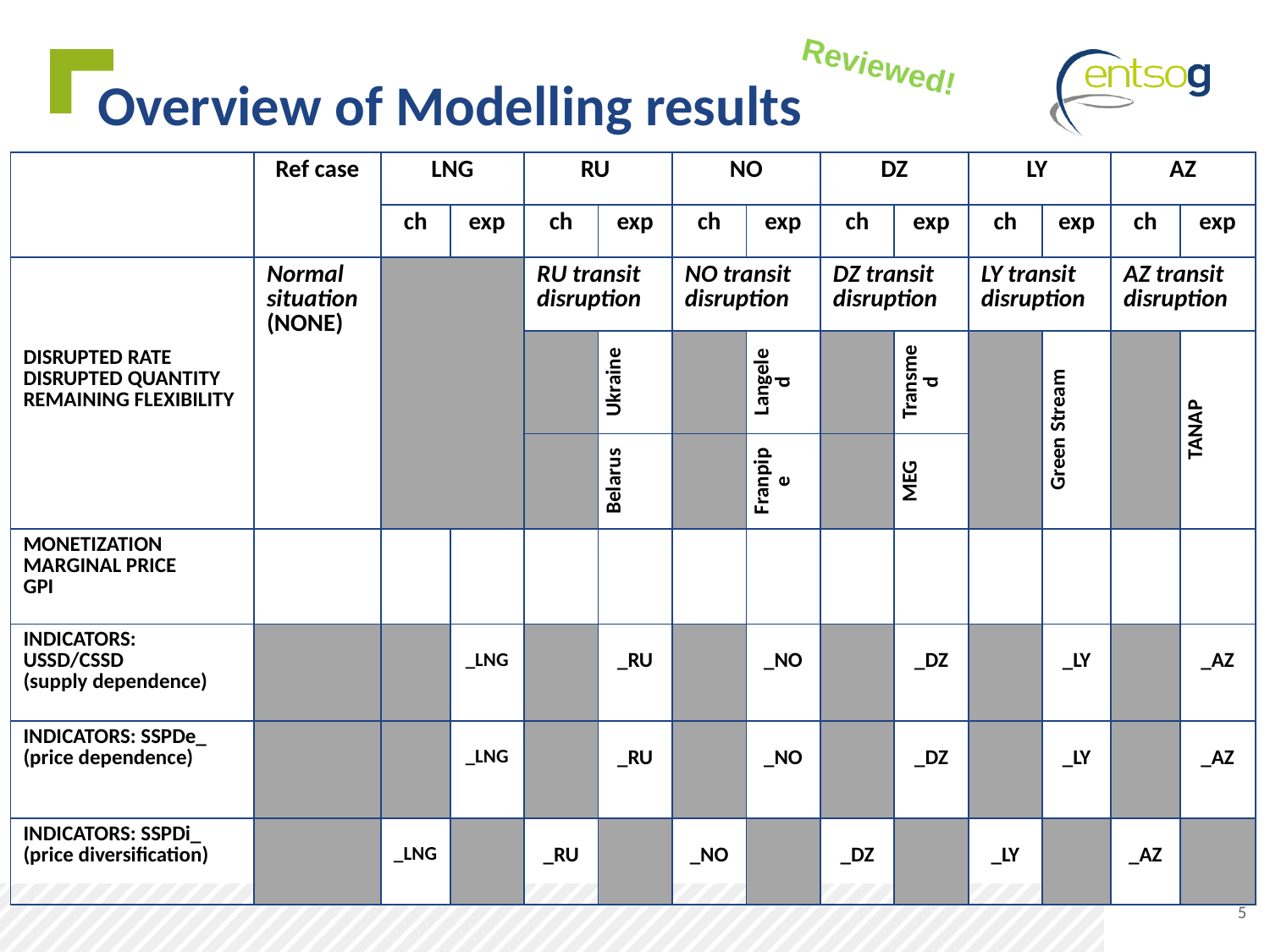

Reviewed!
# Overview of Modelling results
|  | Ref case | LNG |  | RU |  | NO |  | DZ |  | LY |  | AZ |  |
| --- | --- | --- | --- | --- | --- | --- | --- | --- | --- | --- | --- | --- | --- |
|  |  | ch | exp | ch | exp | ch | exp | ch | exp | ch | exp | ch | exp |
| DISRUPTED RATE DISRUPTED QUANTITY REMAINING FLEXIBILITY | Normal situation (NONE) |  |  | RU transit disruption |  | NO transit disruption |  | DZ transit disruption |  | LY transit disruption |  | AZ transit disruption |  |
|  |  |  |  |  | Ukraine |  | Langeled |  | Transmed |  | Green Stream |  | TANAP |
|  |  |  |  |  | Belarus |  | Franpipe |  | MEG |  |  |  |  |
| MONETIZATION MARGINAL PRICE GPI |  |  |  |  |  |  |  |  |  |  |  |  |  |
| INDICATORS: USSD/CSSD (supply dependence) |  |  | \_LNG |  | \_RU |  | \_NO |  | \_DZ |  | \_LY |  | \_AZ |
| INDICATORS: SSPDe\_ (price dependence) |  |  | \_LNG |  | \_RU |  | \_NO |  | \_DZ |  | \_LY |  | \_AZ |
| INDICATORS: SSPDi\_ (price diversification) |  | \_LNG |  | \_RU |  | \_NO |  | \_DZ |  | \_LY |  | \_AZ |  |
5